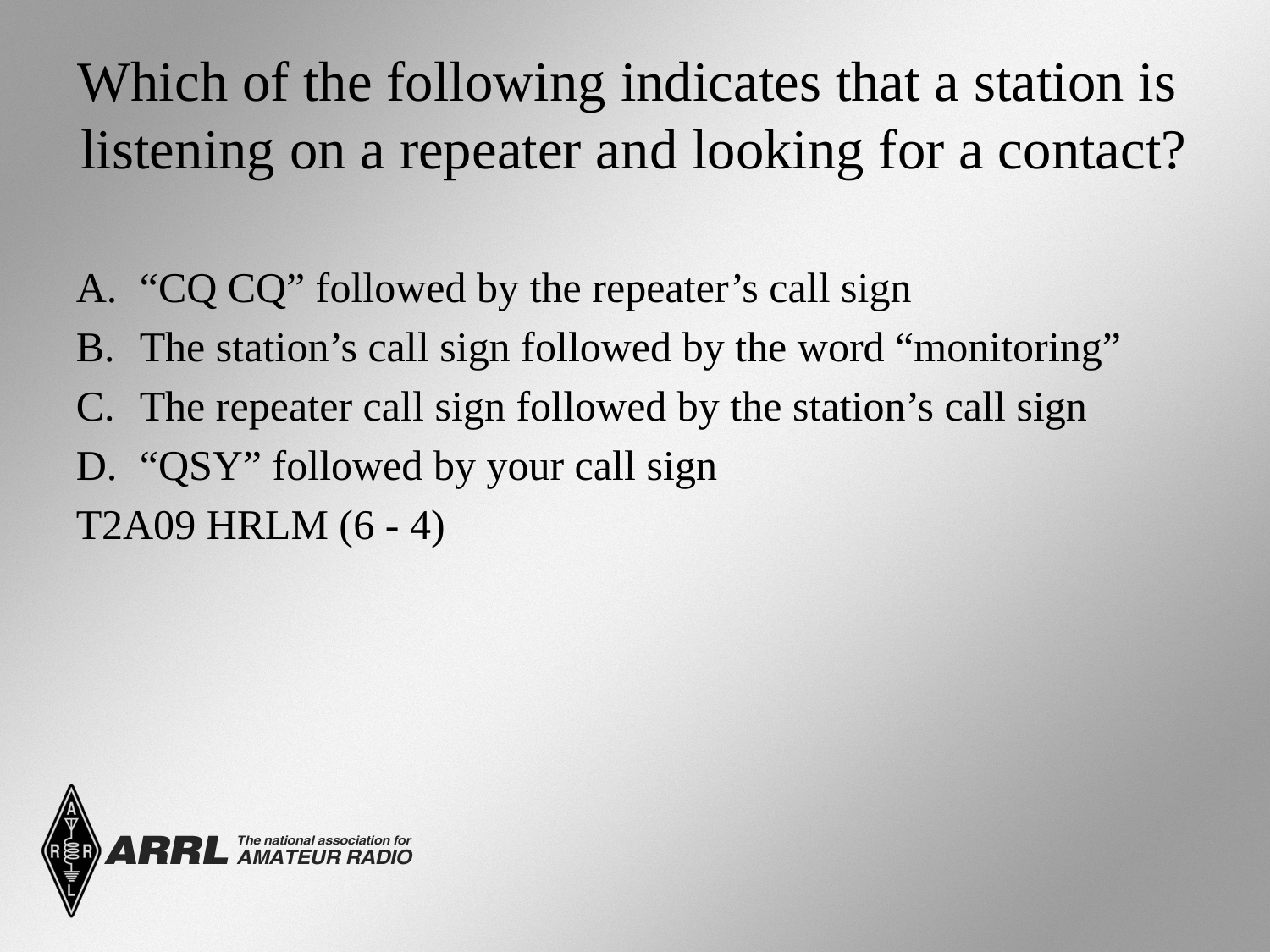

# Which of the following indicates that a station is  listening on a repeater and looking for a contact?
“CQ CQ” followed by the repeater’s call sign
The station’s call sign followed by the word “monitoring”
The repeater call sign followed by the station’s call sign
“QSY” followed by your call sign
T2A09 HRLM (6 - 4)